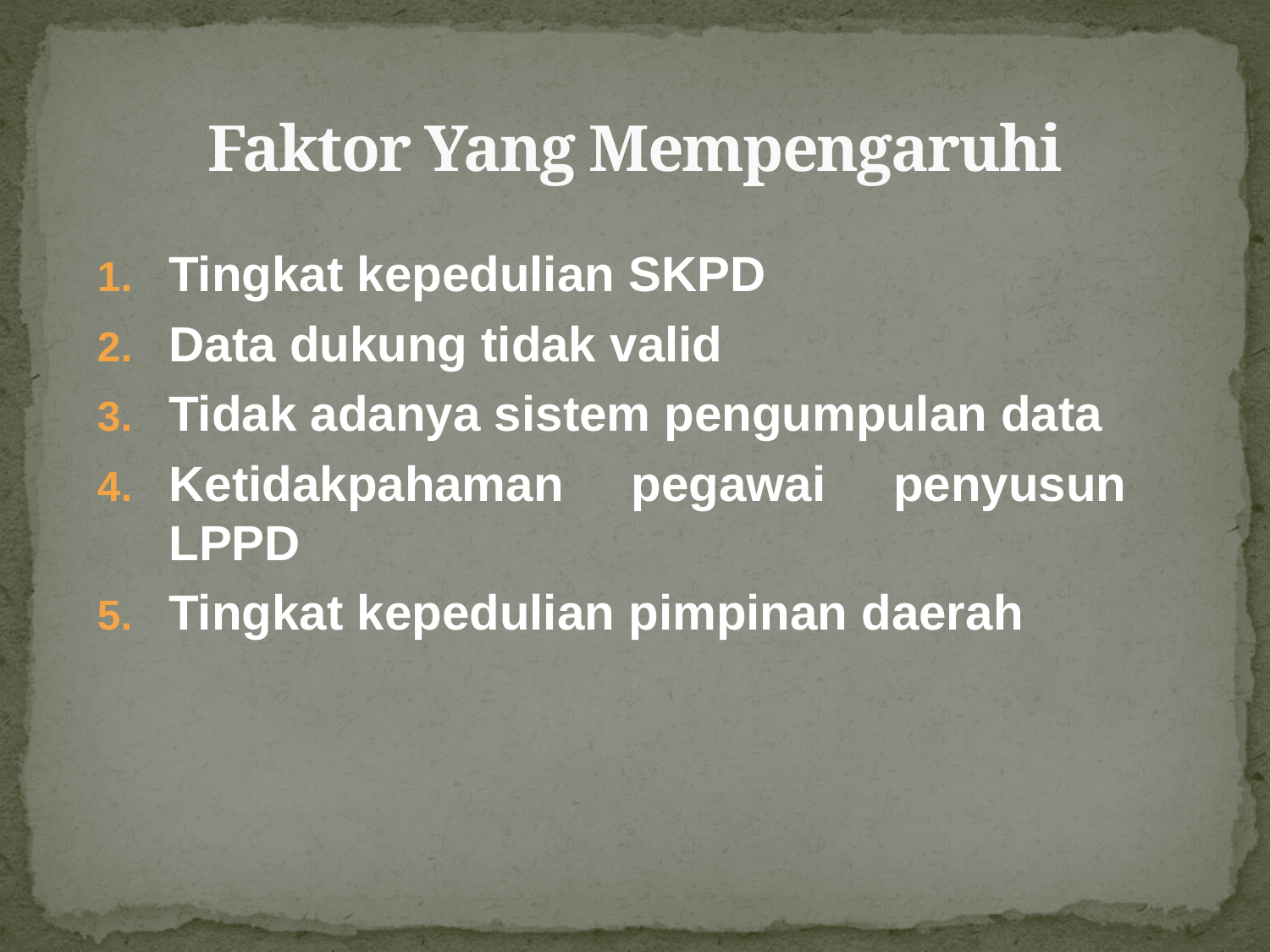

# Faktor Yang Mempengaruhi
Tingkat kepedulian SKPD
Data dukung tidak valid
Tidak adanya sistem pengumpulan data
Ketidakpahaman pegawai penyusun LPPD
Tingkat kepedulian pimpinan daerah